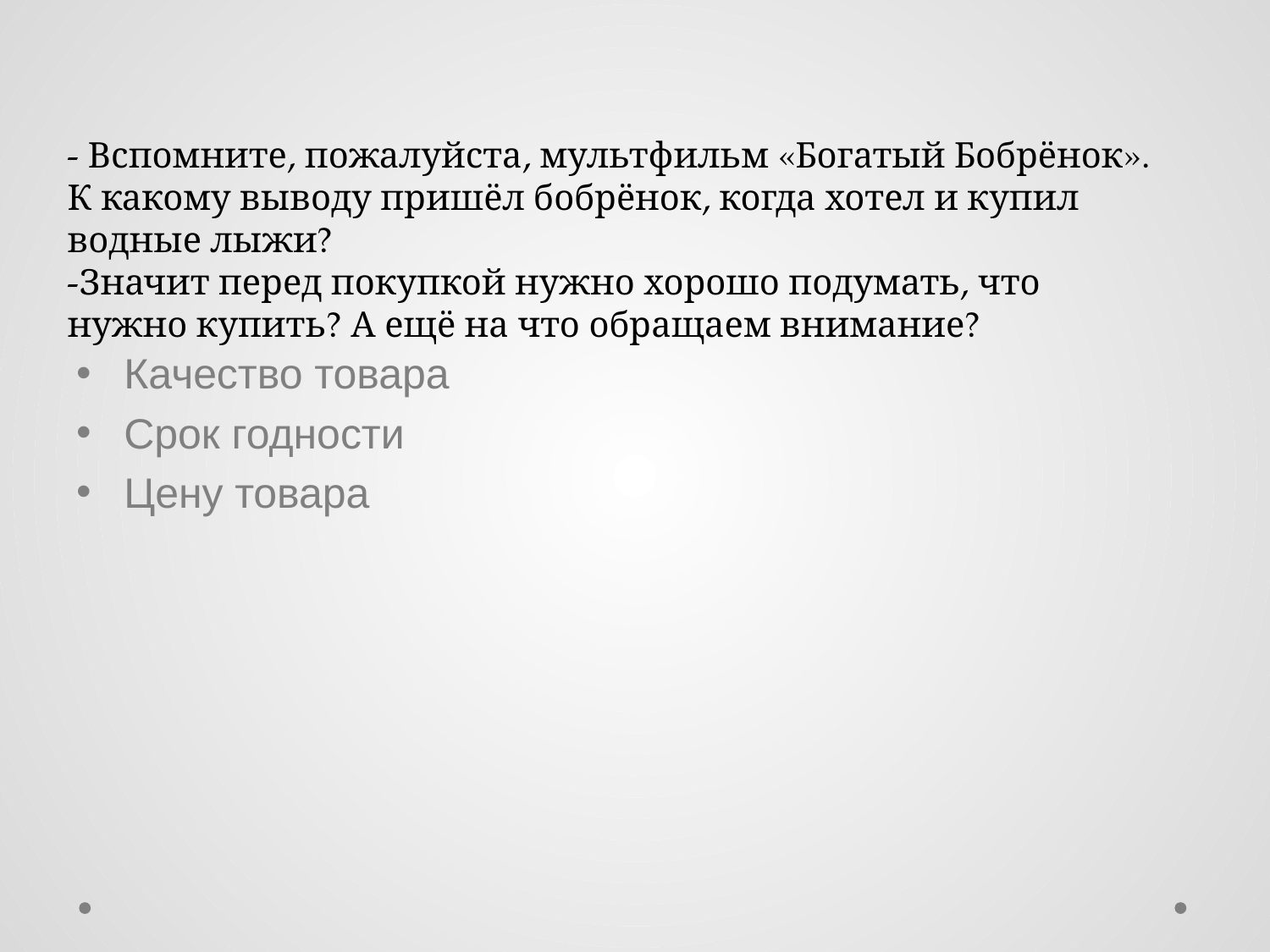

#
- Вспомните, пожалуйста, мультфильм «Богатый Бобрёнок». К какому выводу пришёл бобрёнок, когда хотел и купил водные лыжи?
-Значит перед покупкой нужно хорошо подумать, что нужно купить? А ещё на что обращаем внимание?

Качество товара
Срок годности
Цену товара